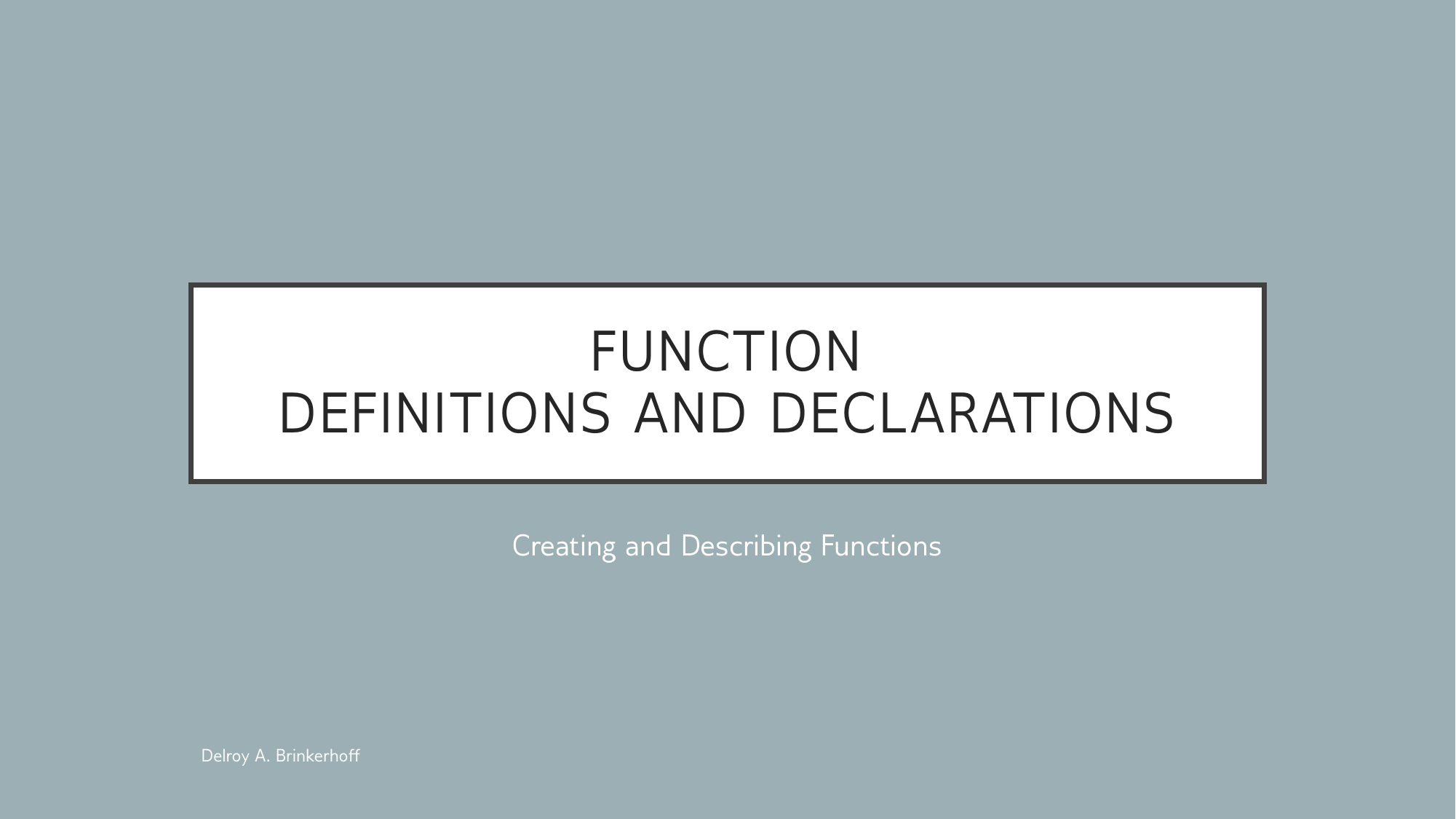

# Function Definitions and Declarations
Creating and Describing Functions
Delroy A. Brinkerhoff